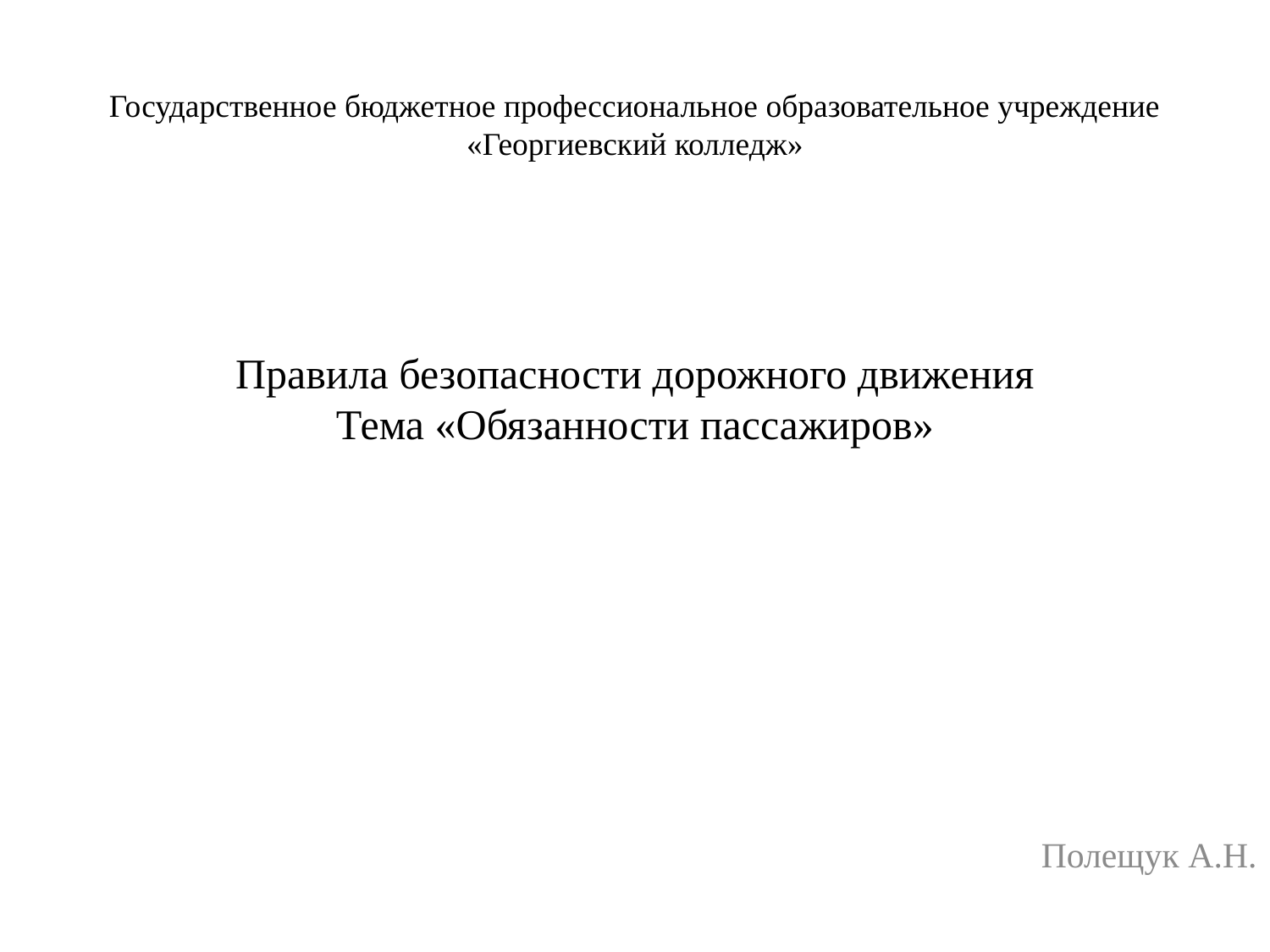

Государственное бюджетное профессиональное образовательное учреждение «Георгиевский колледж»
# Правила безопасности дорожного движения Тема «Обязанности пассажиров»
Полещук А.Н.